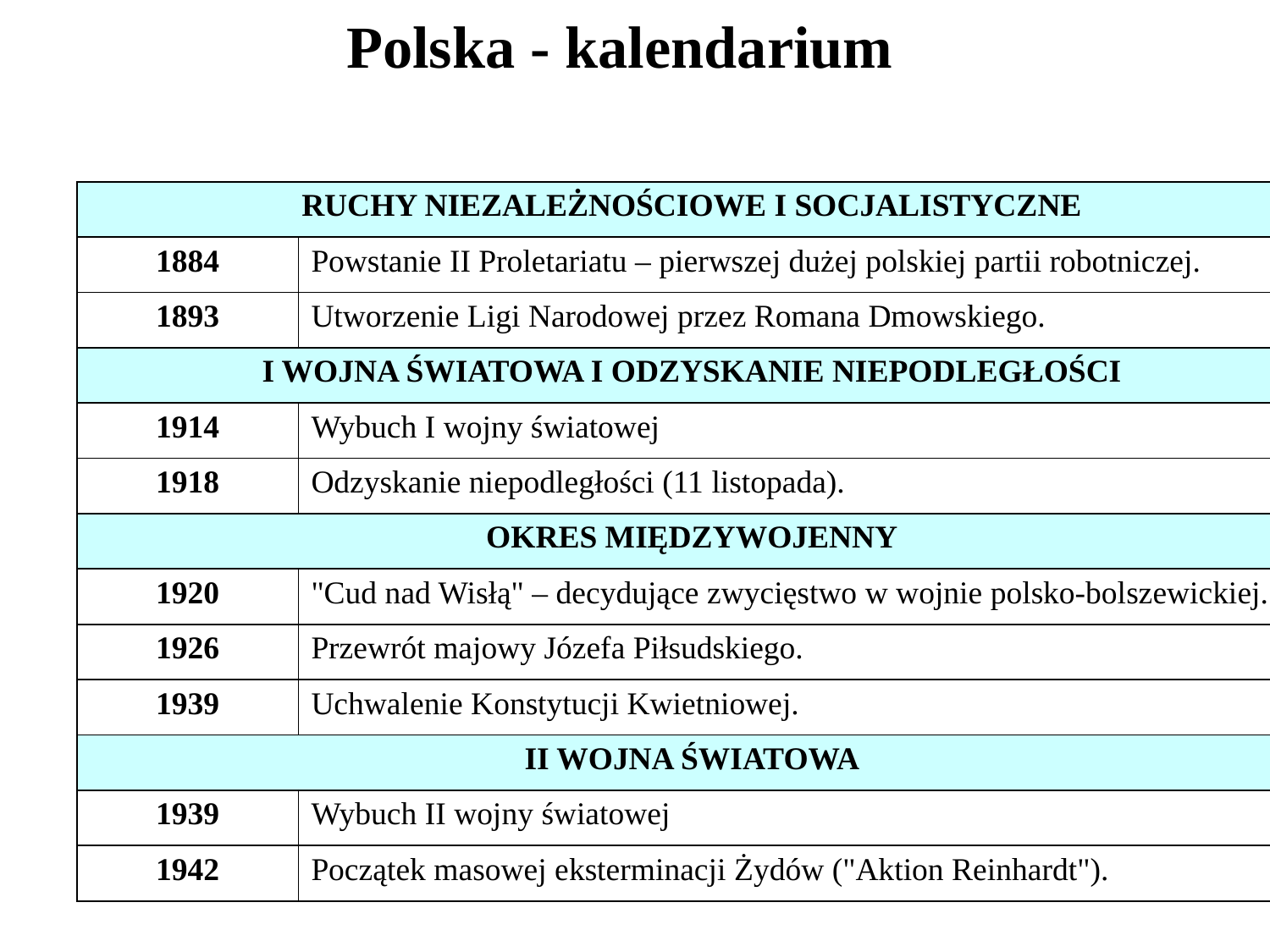

Polska - kalendarium
| RUCHY NIEZALEŻNOŚCIOWE I SOCJALISTYCZNE |  |
| --- | --- |
| 1884 | Powstanie II Proletariatu – pierwszej dużej polskiej partii robotniczej. |
| 1893 | Utworzenie Ligi Narodowej przez Romana Dmowskiego. |
| I WOJNA ŚWIATOWA I ODZYSKANIE NIEPODLEGŁOŚCI |  |
| 1914 | Wybuch I wojny światowej |
| 1918 | Odzyskanie niepodległości (11 listopada). |
| OKRES MIĘDZYWOJENNY |  |
| 1920 | "Cud nad Wisłą" – decydujące zwycięstwo w wojnie polsko-bolszewickiej. |
| 1926 | Przewrót majowy Józefa Piłsudskiego. |
| 1939 | Uchwalenie Konstytucji Kwietniowej. |
| II WOJNA ŚWIATOWA |  |
| 1939 | Wybuch II wojny światowej |
| 1942 | Początek masowej eksterminacji Żydów ("Aktion Reinhardt"). |